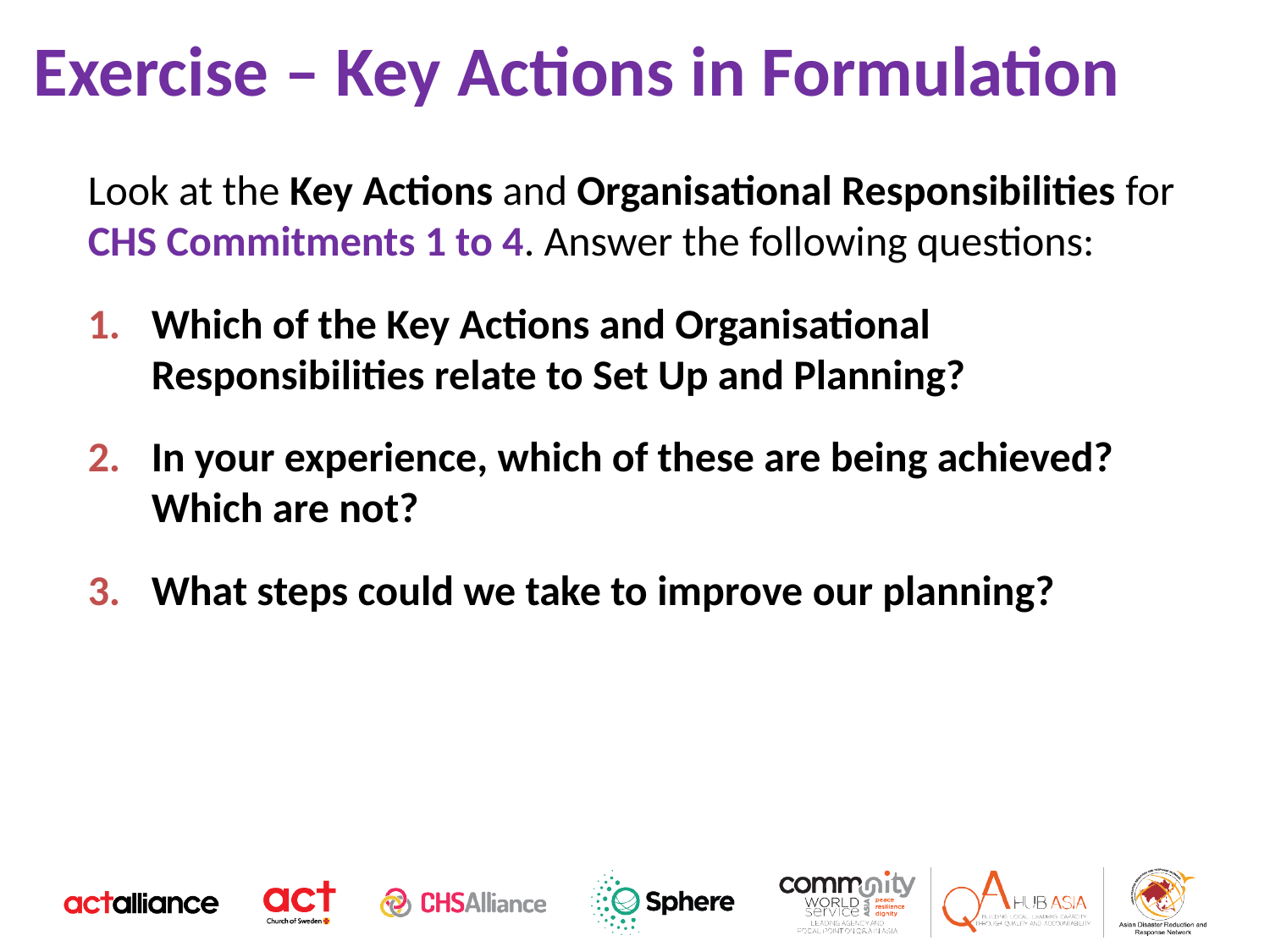

Exercise – Key Actions in Formulation
Look at the Key Actions and Organisational Responsibilities for CHS Commitments 1 to 4. Answer the following questions:
Which of the Key Actions and Organisational Responsibilities relate to Set Up and Planning?
In your experience, which of these are being achieved? Which are not?
What steps could we take to improve our planning?